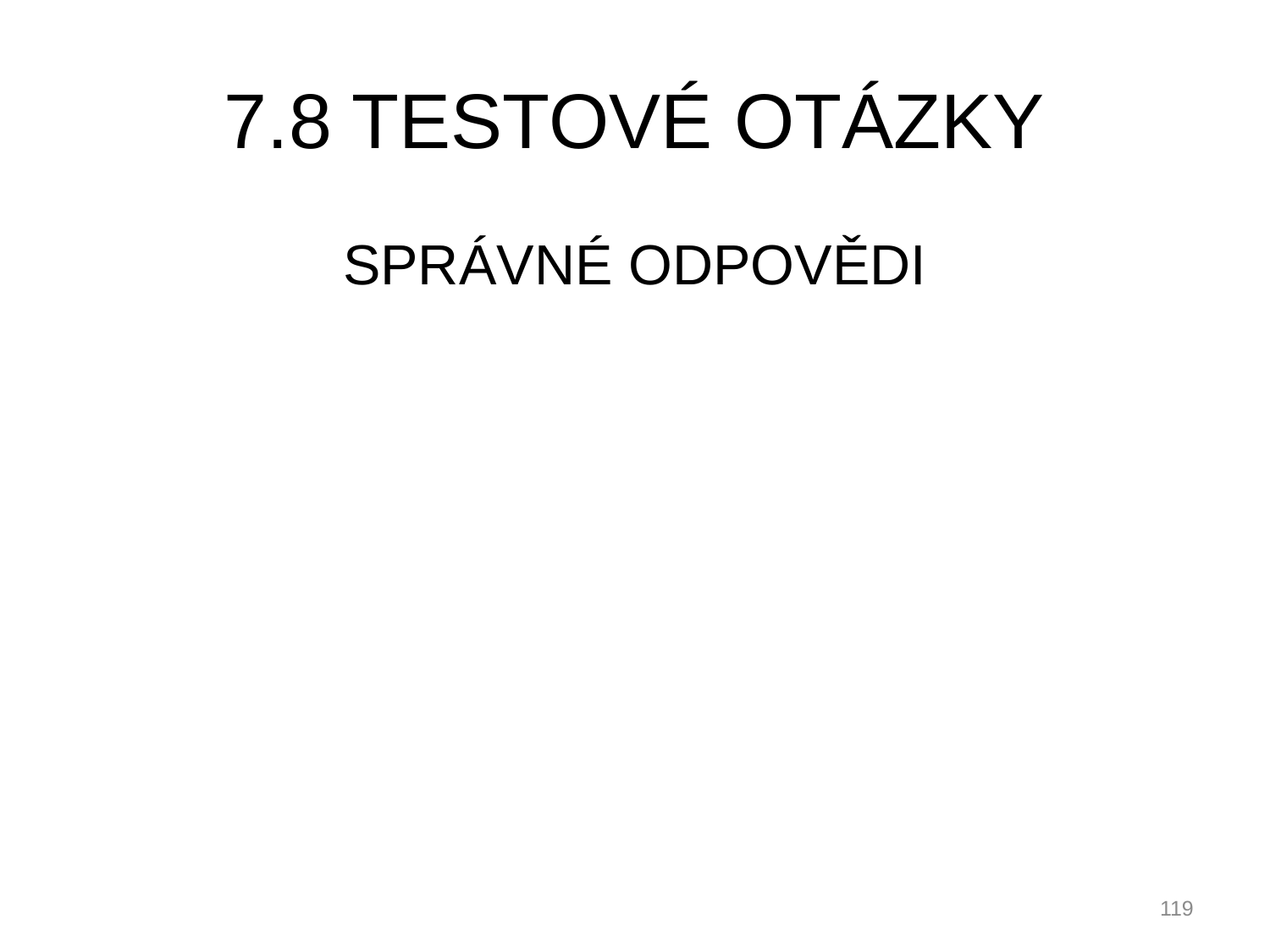

# 7.8 TESTOVÉ OTÁZKY
SPRÁVNÉ ODPOVĚDI
119